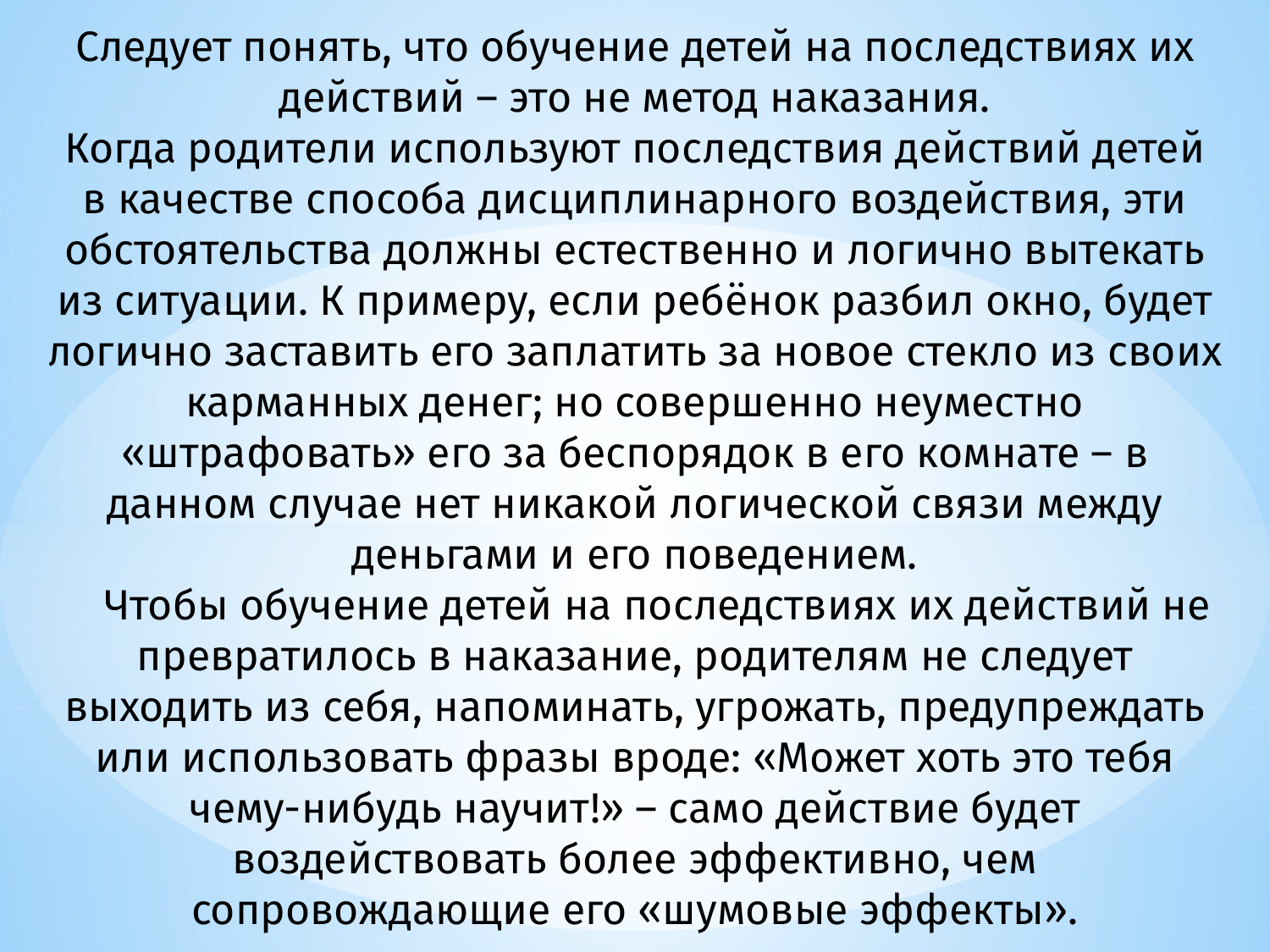

Следует понять, что обучение детей на последствиях их действий – это не метод наказания.
Когда родители используют последствия действий детей в качестве способа дисциплинарного воздействия, эти обстоятельства должны естественно и логично вытекать из ситуации. К примеру, если ребёнок разбил окно, будет логично заставить его заплатить за новое стекло из своих карманных денег; но совершенно неуместно «штрафовать» его за беспорядок в его комнате – в данном случае нет никакой логической связи между деньгами и его поведением.
    Чтобы обучение детей на последствиях их действий не превратилось в наказание, родителям не следует выходить из себя, напоминать, угрожать, предупреждать или использовать фразы вроде: «Может хоть это тебя чему-нибудь научит!» – само действие будет воздействовать более эффективно, чем сопровождающие его «шумовые эффекты».